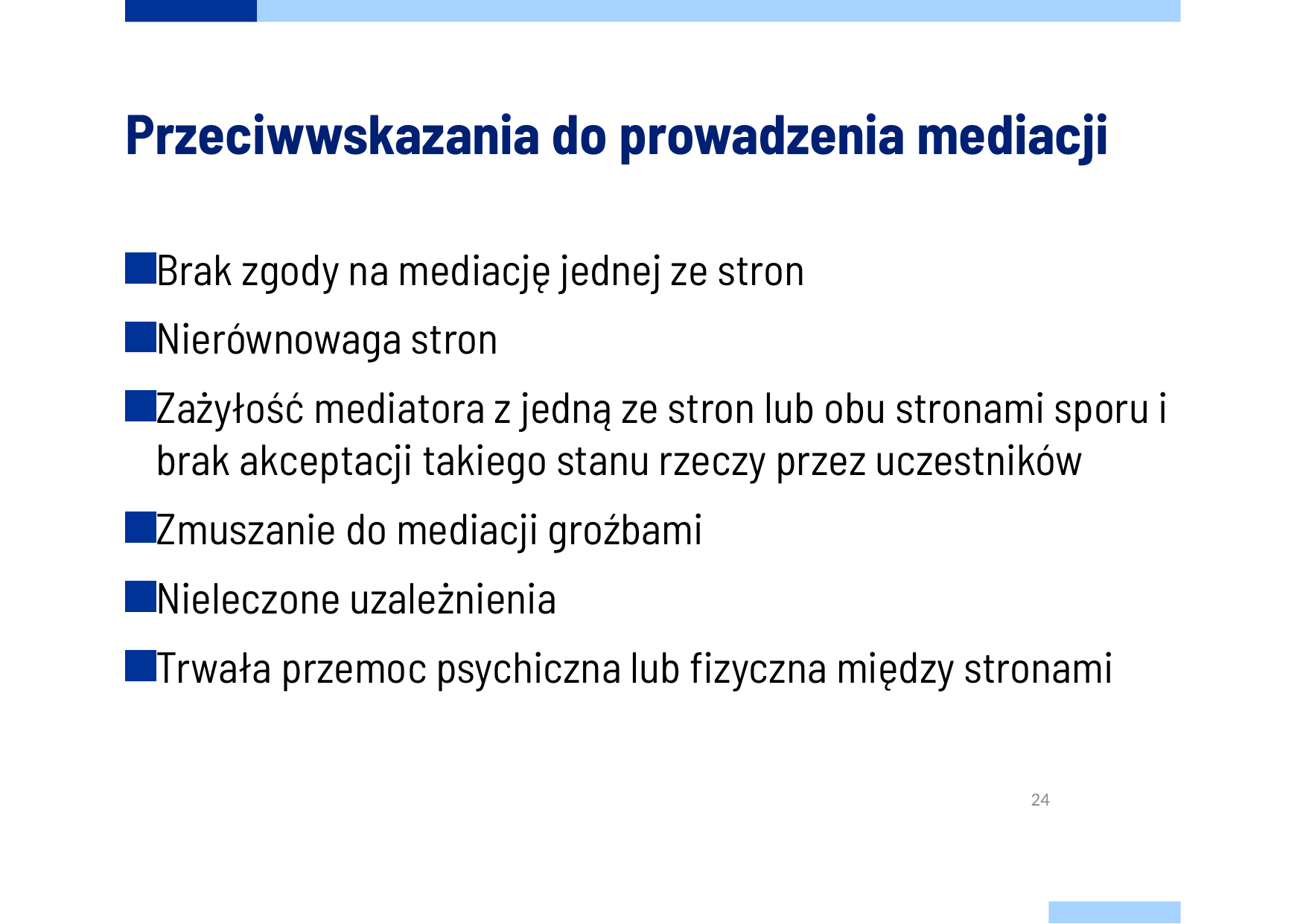

# Przeciwwskazania do prowadzenia mediacji
Brak zgody na mediację jednej ze stron
Nierównowaga stron
Zażyłość mediatora z jedną ze stron lub obu stronami sporu i brak akceptacji takiego stanu rzeczy przez uczestników
Zmuszanie do mediacji groźbami
Nieleczone uzależnienia
Trwała przemoc psychiczna lub fizyczna między stronami

24